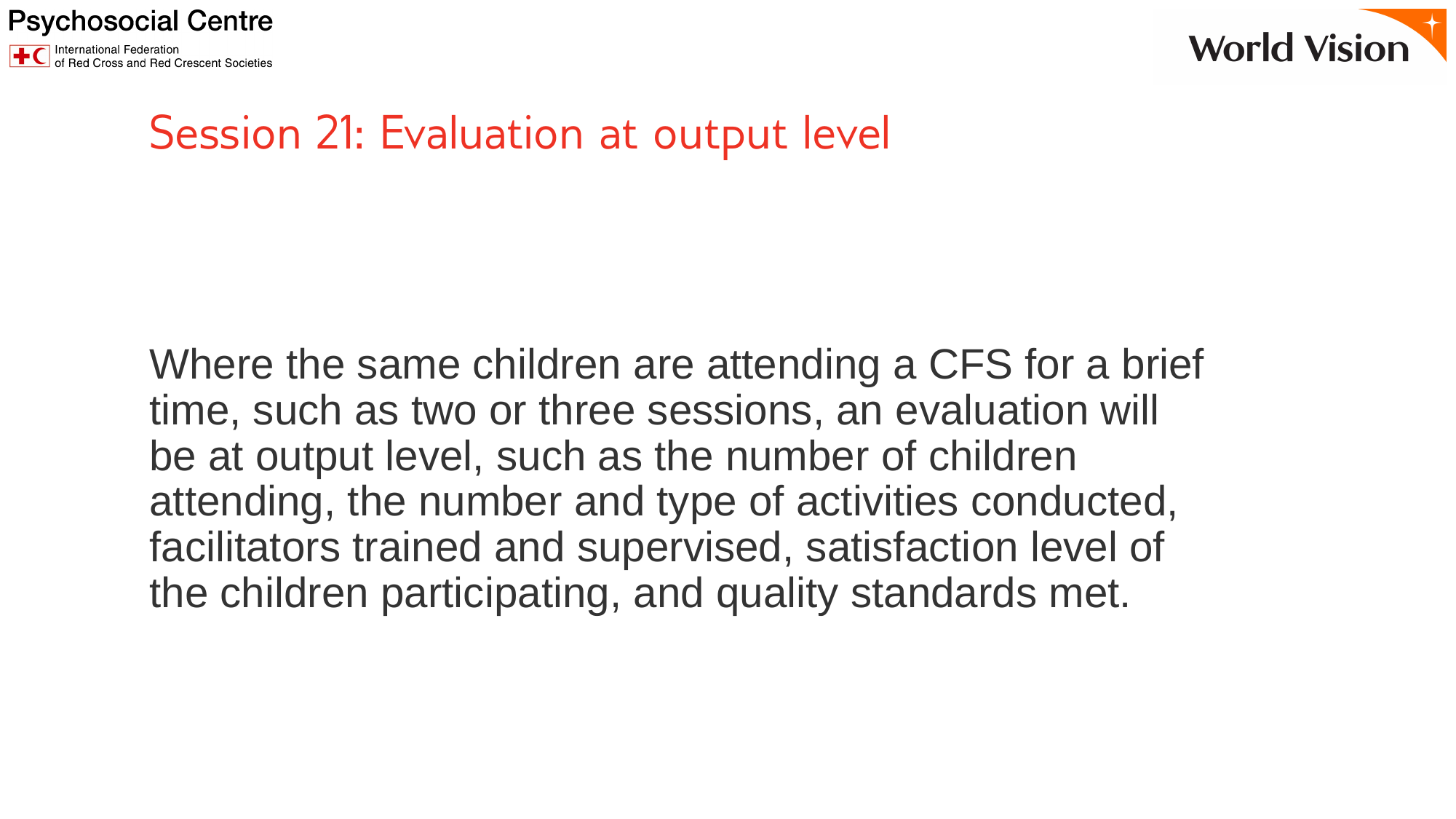

# Session 21: Evaluation at output level

Where the same children are attending a CFS for a brief time, such as two or three sessions, an evaluation will be at output level, such as the number of children attending, the number and type of activities conducted, facilitators trained and supervised, satisfaction level of the children participating, and quality standards met.